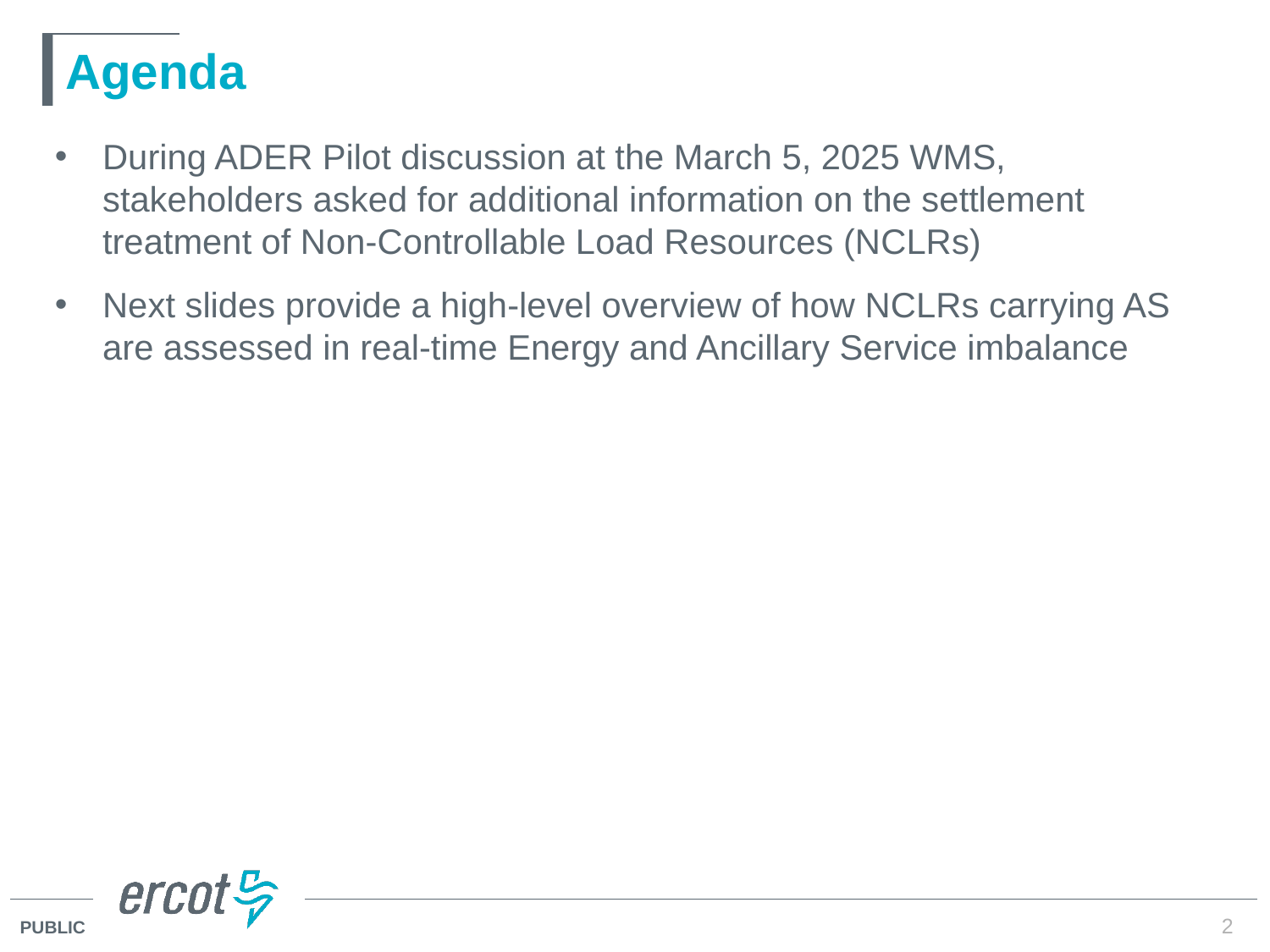

# Agenda
During ADER Pilot discussion at the March 5, 2025 WMS, stakeholders asked for additional information on the settlement treatment of Non-Controllable Load Resources (NCLRs)
Next slides provide a high-level overview of how NCLRs carrying AS are assessed in real-time Energy and Ancillary Service imbalance

2